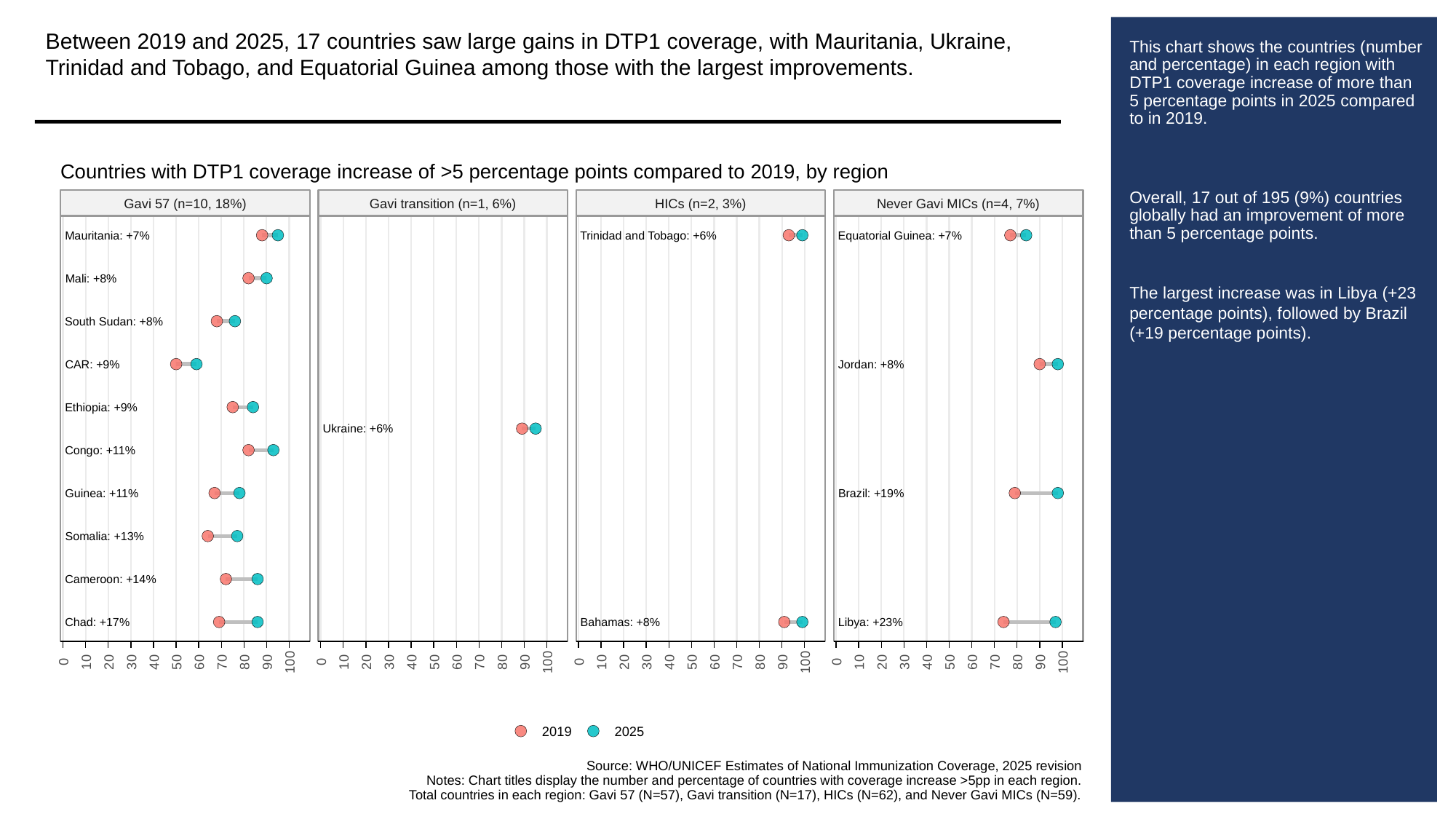

Between 2019 and 2025, 17 countries saw large gains in DTP1 coverage, with Mauritania, Ukraine, Trinidad and Tobago, and Equatorial Guinea among those with the largest improvements.
# This chart shows the countries (number and percentage) in each region with DTP1 coverage increase of more than 5 percentage points in 2025 compared to in 2019.

Overall, 17 out of 195 (9%) countries globally had an improvement of more than 5 percentage points.

The largest increase was in Libya (+23 percentage points), followed by Brazil (+19 percentage points).

Countries with DTP1 coverage increase of >5 percentage points compared to 2019, by region

Gavi 57 (n=10, 18%)
Gavi transition (n=1, 6%)
HICs (n=2, 3%)
Never Gavi MICs (n=4, 7%)

Mauritania: +7%
Trinidad and Tobago: +6%
Equatorial Guinea: +7%

Mali: +8%

South Sudan: +8%

CAR: +9%
Jordan: +8%

Ethiopia: +9%

Ukraine: +6%

Congo: +11%

Guinea: +11%
Brazil: +19%

Somalia: +13%

Cameroon: +14%

Chad: +17%
Bahamas: +8%
Libya: +23%

0
10
20
30
40
50
60
70
80
90
100
0
10
20
30
40
50
60
70
80
90
100
0
10
20
30
40
50
60
70
80
90
100
0
10
20
30
40
50
60
70
80
90
100

2019
2025
Source: WHO/UNICEF Estimates of National Immunization Coverage, 2025 revision
Notes: Chart titles display the number and percentage of countries with coverage increase >5pp in each region.
Total countries in each region: Gavi 57 (N=57), Gavi transition (N=17), HICs (N=62), and Never Gavi MICs (N=59).